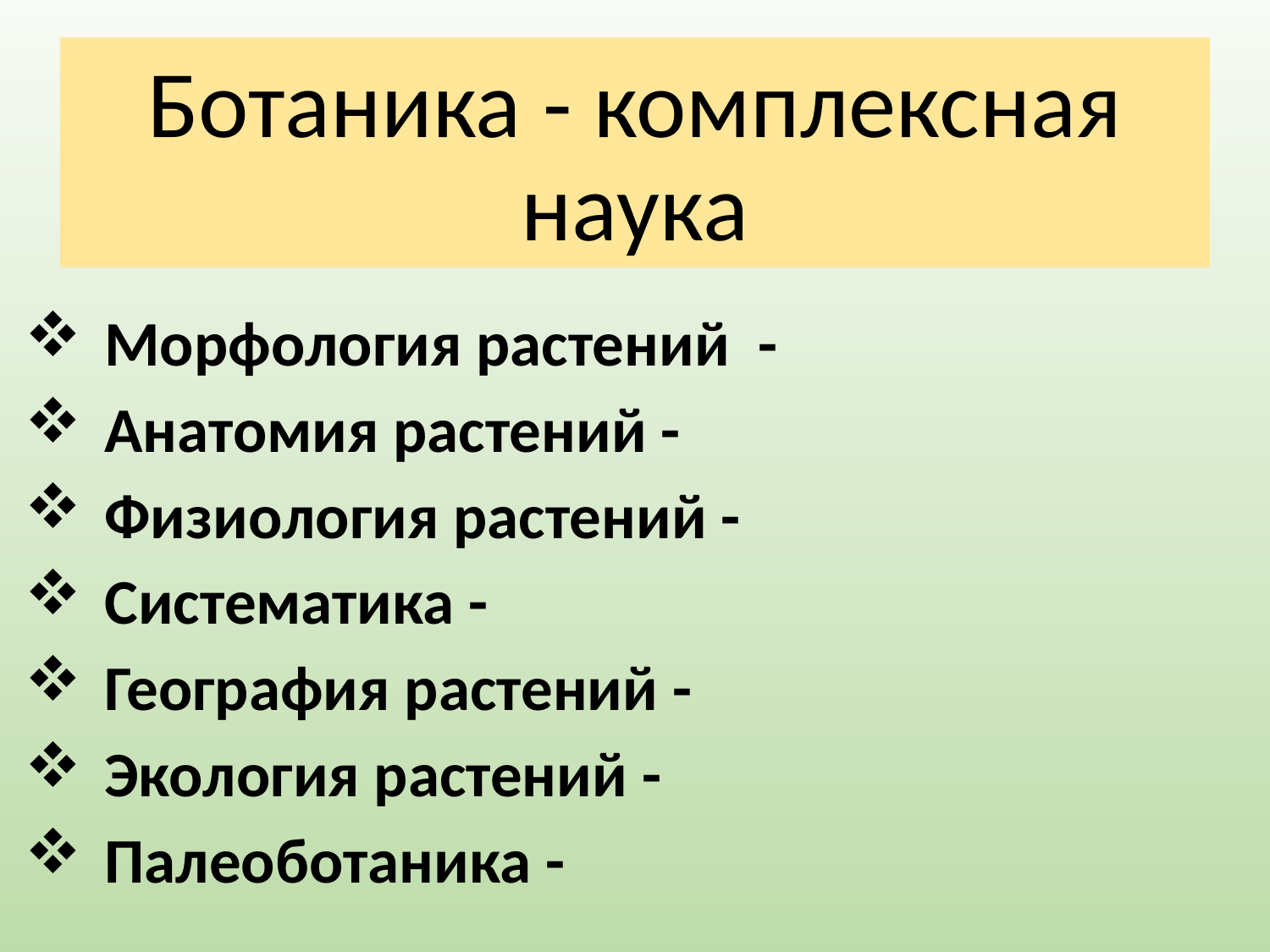

# Ботаника - комплексная наука
Морфология растений  -
Анатомия растений -
Физиология растений -
Систематика -
География растений -
Экология растений -
Палеоботаника -